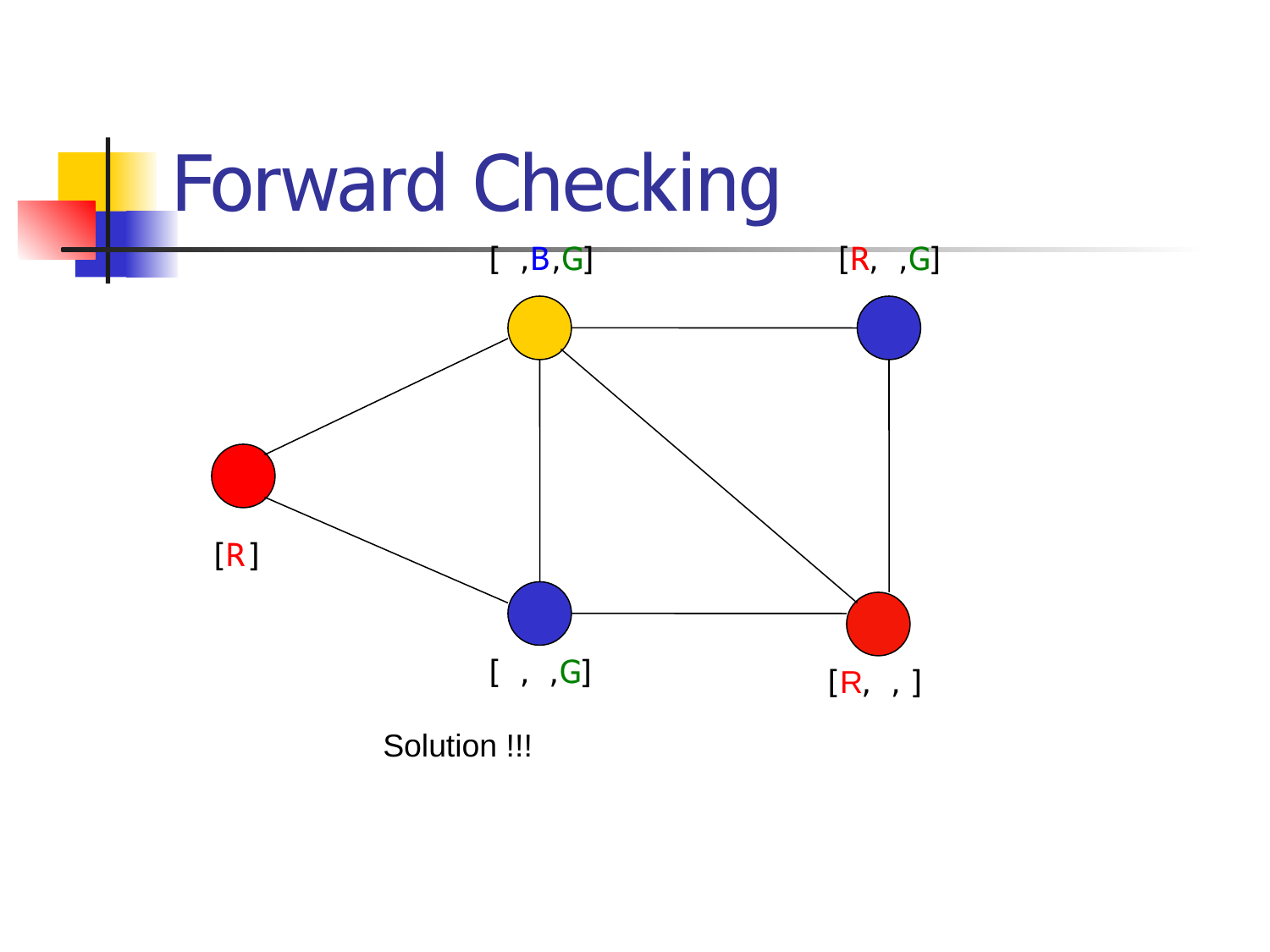

# Forward Checking
[  ,B,G]
[R,  ,G]

[R]

[  ,  ,G]
[R,  , ]
Solution !!!